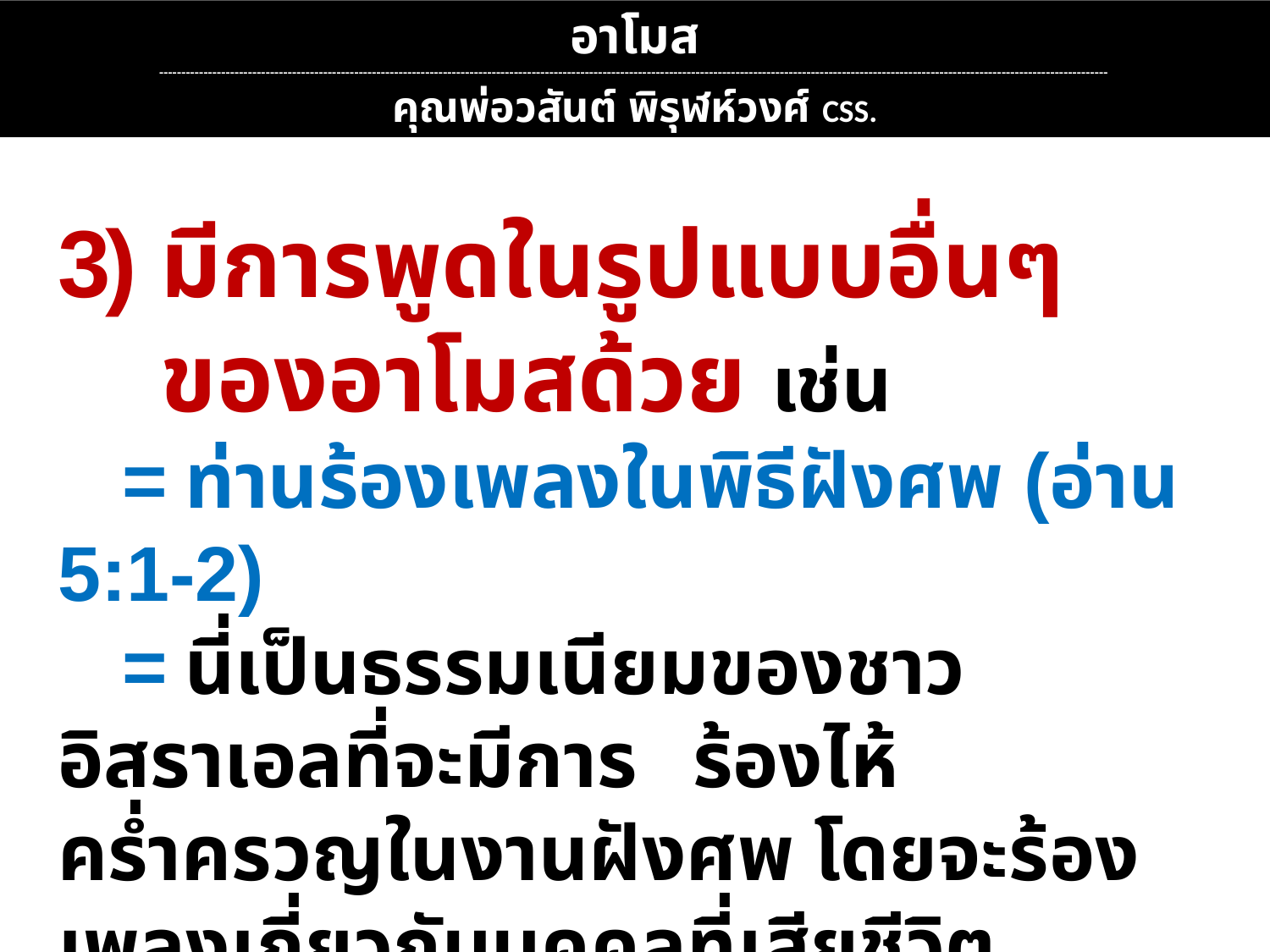

อาโมส
----------------------------------------------------------------------------------------------------------------------------------------------------------------------------------------------------------------------
คุณพ่อวสันต์ พิรุฬห์วงศ์ CSS.
มีการพูดในรูปแบบอื่นๆ ของอาโมสด้วย เช่น
   =	ท่านร้องเพลงในพิธีฝังศพ (อ่าน 5:1-2)
   =	นี่เป็นธรรมเนียมของชาวอิสราเอลที่จะมีการ	ร้องไห้คร่ำครวญในงานฝังศพ โดยจะร้อง	เพลงเกี่ยวกับบุคคลที่เสียชีวิต
   =	ในที่นี้ ร้องเพลงไว้ทุกข์ให้อิสราเอล